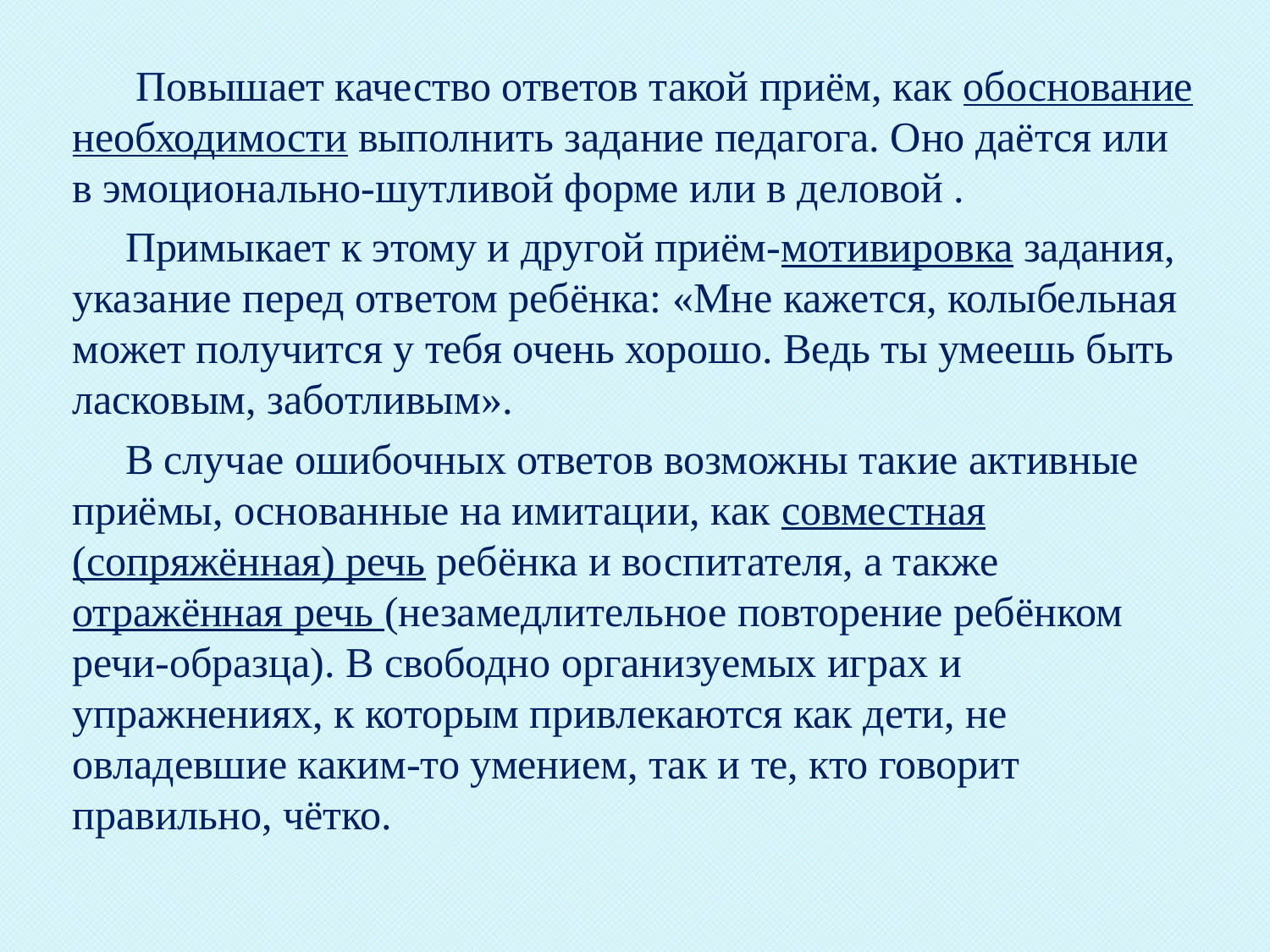

Повышает качество ответов такой приём, как обоснование необходимости выполнить задание педагога. Оно даётся или в эмоционально-шутливой форме или в деловой .
     Примыкает к этому и другой приём-мотивировка задания, указание перед ответом ребёнка: «Мне кажется, колыбельная может получится у тебя очень хорошо. Ведь ты умеешь быть ласковым, заботливым».
     В случае ошибочных ответов возможны такие активные приёмы, основанные на имитации, как совместная (сопряжённая) речь ребёнка и воспитателя, а также отражённая речь (незамедлительное повторение ребёнком речи-образца). В свободно организуемых играх и упражнениях, к которым привлекаются как дети, не овладевшие каким-то умением, так и те, кто говорит правильно, чётко.